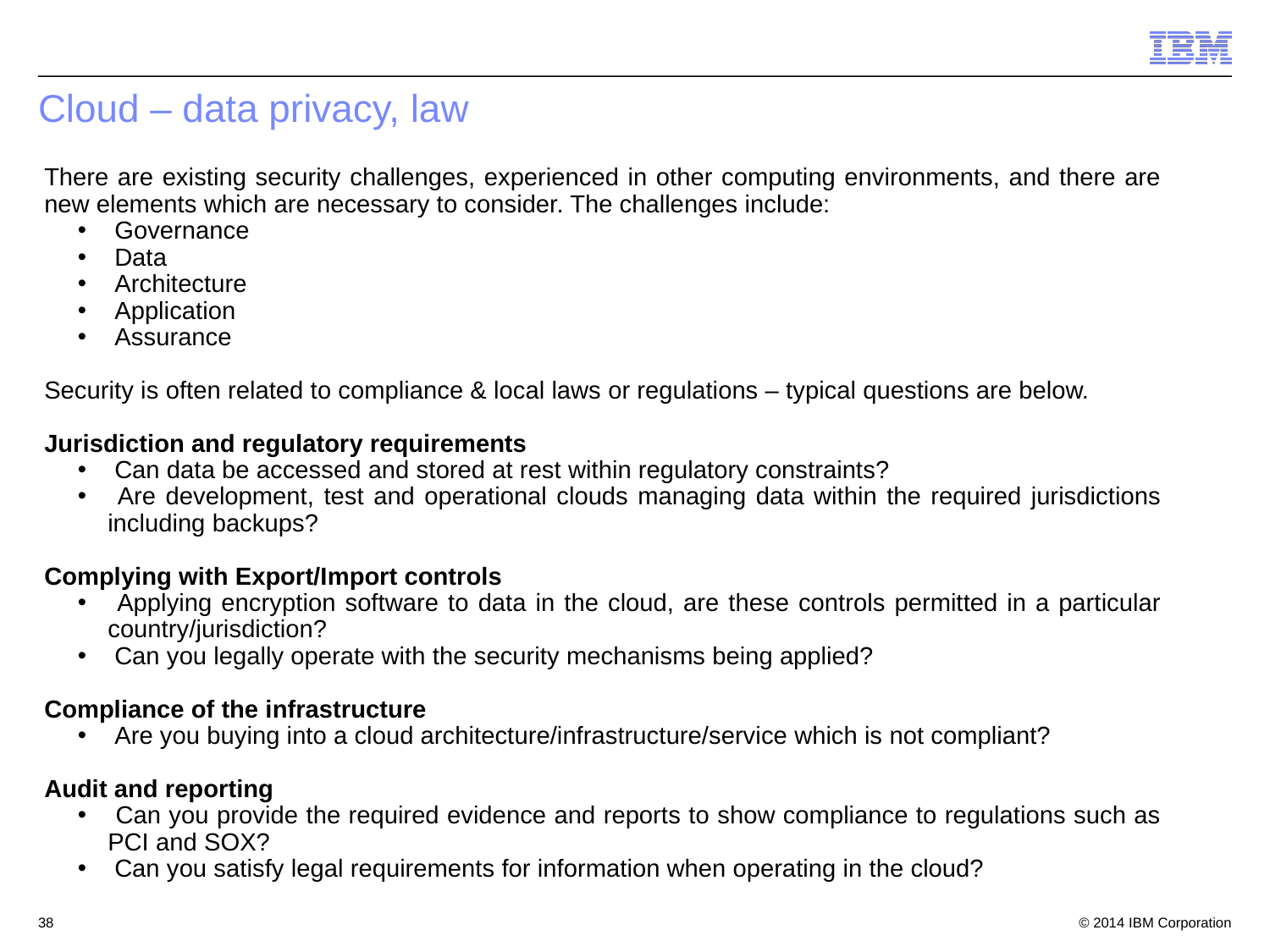

# Cloud – data privacy, law
There are existing security challenges, experienced in other computing environments, and there are new elements which are necessary to consider. The challenges include:
 Governance
 Data
 Architecture
 Application
 Assurance

Security is often related to compliance & local laws or regulations – typical questions are below.

Jurisdiction and regulatory requirements
 Can data be accessed and stored at rest within regulatory constraints?
 Are development, test and operational clouds managing data within the required jurisdictions including backups?

Complying with Export/Import controls
 Applying encryption software to data in the cloud, are these controls permitted in a particular country/jurisdiction?
 Can you legally operate with the security mechanisms being applied?

Compliance of the infrastructure
 Are you buying into a cloud architecture/infrastructure/service which is not compliant?

Audit and reporting
 Can you provide the required evidence and reports to show compliance to regulations such as PCI and SOX?
 Can you satisfy legal requirements for information when operating in the cloud?

38